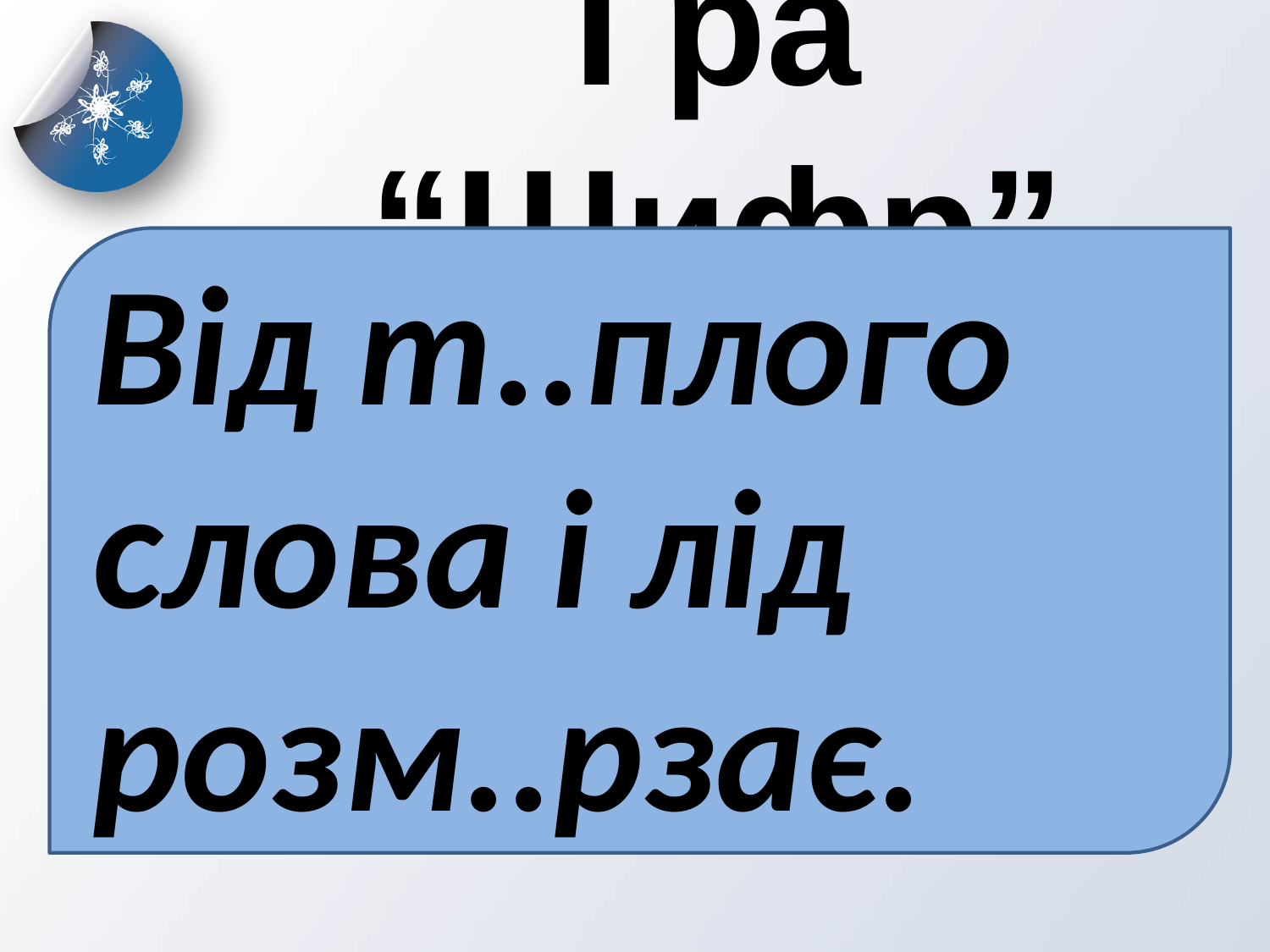

# Гра “Шифр”
1 – в         6 – п              11 – а
2 – і          7 – л 	        12 – р
3 – д         8 – о              13 – з
4 – т          9 – г               14 – м
5 – ...        10 – с             15 – є

Від т..плого слова і лід розм..рзає.